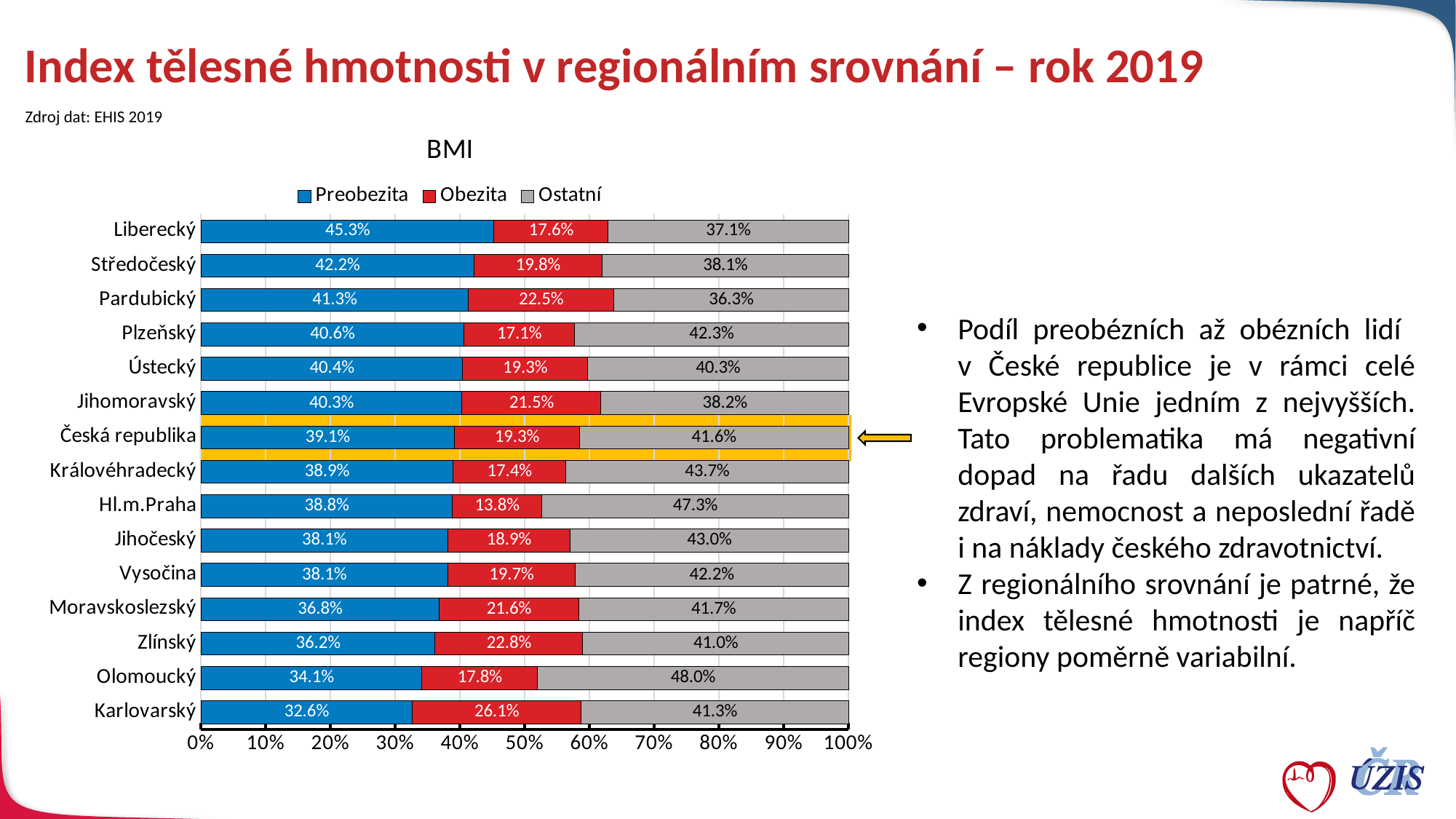

# Index tělesné hmotnosti v regionálním srovnání – rok 2019
Zdroj dat: EHIS 2019

### Chart: BMI

| Category | Preobezita | Obezita | Ostatní |
|---|---|---|---|
| Karlovarský | 0.3262128579590528 | 0.26102700903041237 | 0.4127601330105349 |
| Olomoucký | 0.3413509481527575 | 0.17816855339891025 | 0.4804804984483323 |
| Zlínský | 0.36159572582482974 | 0.22814380607533824 | 0.410260468099832 |
| Moravskoslezský | 0.36774393512248416 | 0.21558394265115652 | 0.41667212222635935 |
| Vysočina | 0.3808160049495858 | 0.197023964888876 | 0.42216003016153825 |
| Jihočeský | 0.38091095784252943 | 0.18926301921884686 | 0.4298260229386237 |
| Hl.m.Praha | 0.3881894660487007 | 0.13837011013928474 | 0.4734404238120145 |
| Královéhradecký | 0.38948595365745287 | 0.1737008165881042 | 0.436813229754443 |
| Česká republika | 0.39103367138374984 | 0.19330627667091962 | 0.4156600519453305 |
| Jihomoravský | 0.40299786813124405 | 0.21476342777571522 | 0.3822387040930408 |
| Ústecký | 0.4042465409123171 | 0.19290430581923432 | 0.4028491532684486 |
| Plzeňský | 0.40607072272896305 | 0.1706730066143259 | 0.42325627065671106 |
| Pardubický | 0.4129089992258578 | 0.22453202273658093 | 0.3625589780375614 |
| Středočeský | 0.4216703253497592 | 0.1976849663229533 | 0.3806447083272876 |
| Liberecký | 0.452594694282877 | 0.17598524613420344 | 0.37142005958291957 |
Podíl preobézních až obézních lidí
v České republice je v rámci celé Evropské Unie jedním z nejvyšších. Tato problematika má negativní dopad na řadu dalších ukazatelů zdraví, nemocnost a neposlední řadě i na náklady českého zdravotnictví.
Z regionálního srovnání je patrné, že index tělesné hmotnosti je napříč regiony poměrně variabilní.